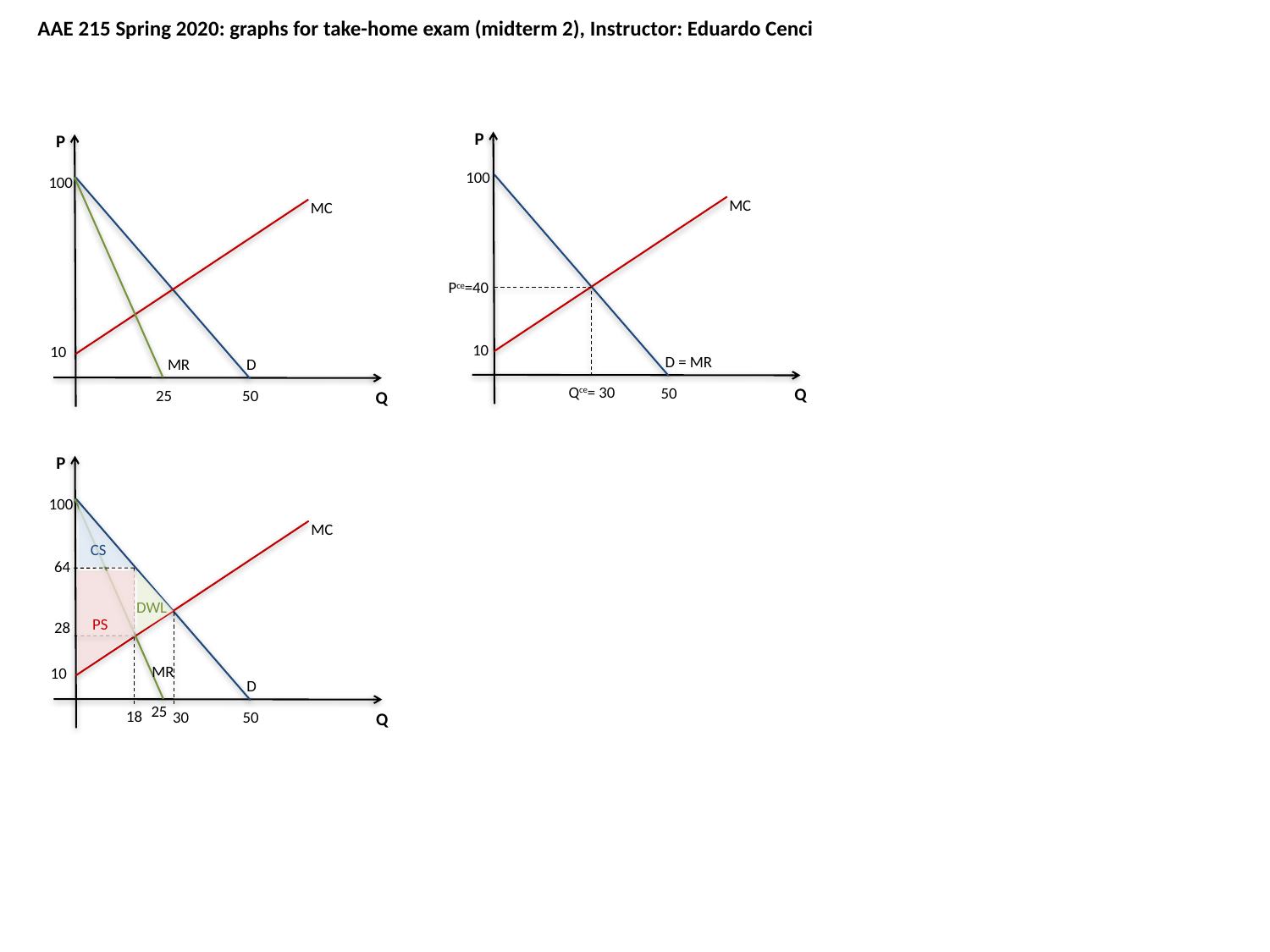

AAE 215 Spring 2020: graphs for take-home exam (midterm 2), Instructor: Eduardo Cenci
P
P
100
100
MC
MC
Pce=40
10
10
D = MR
MR
D
Qce= 30
50
Q
50
25
Q
P
100

MC
CS
64

DWL
PS
28

MR
10
D
25
18
50
30
Q